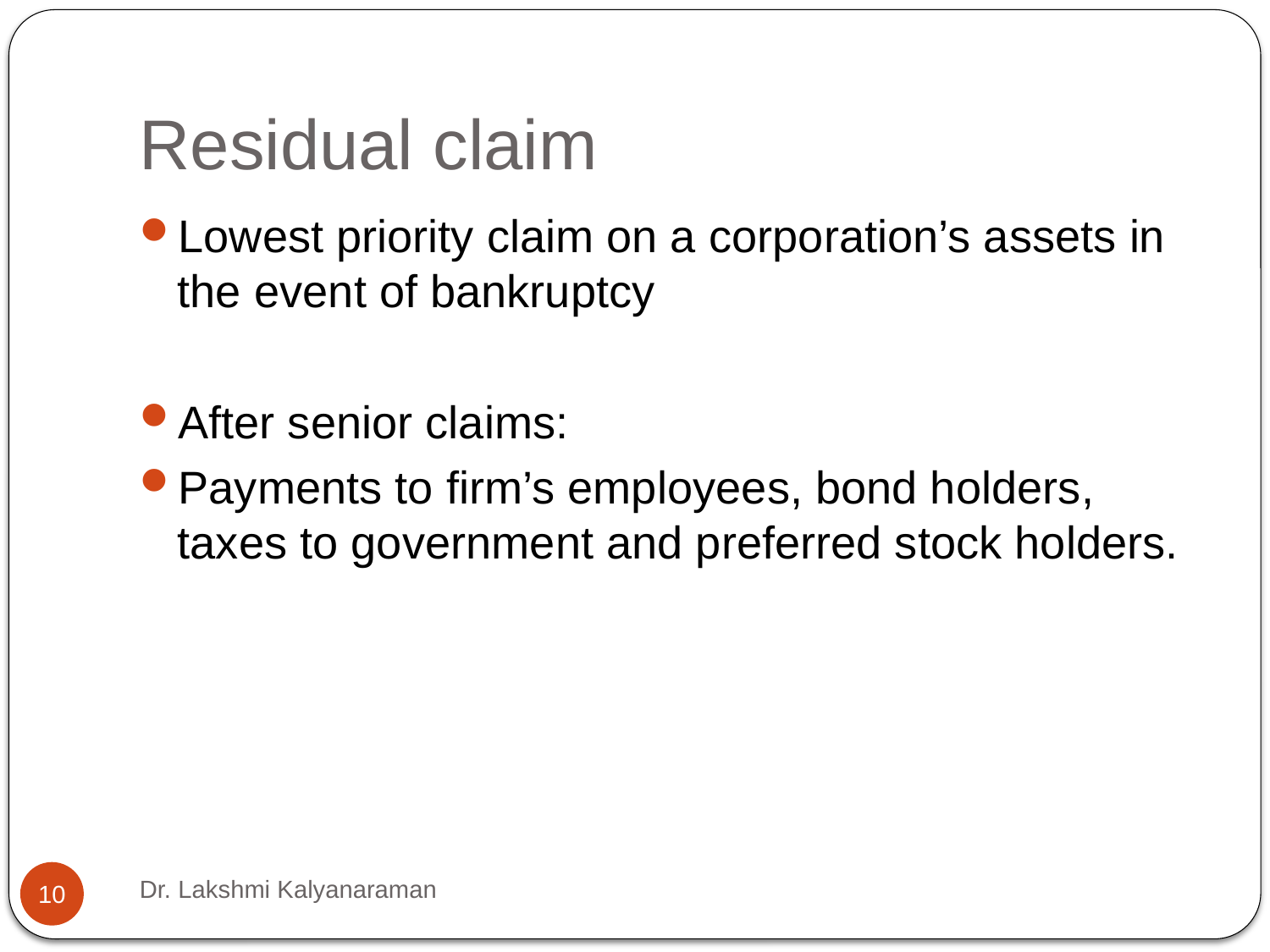

# Residual claim
Lowest priority claim on a corporation’s assets in the event of bankruptcy

After senior claims:
Payments to firm’s employees, bond holders, taxes to government and preferred stock holders.
Dr. Lakshmi Kalyanaraman
10